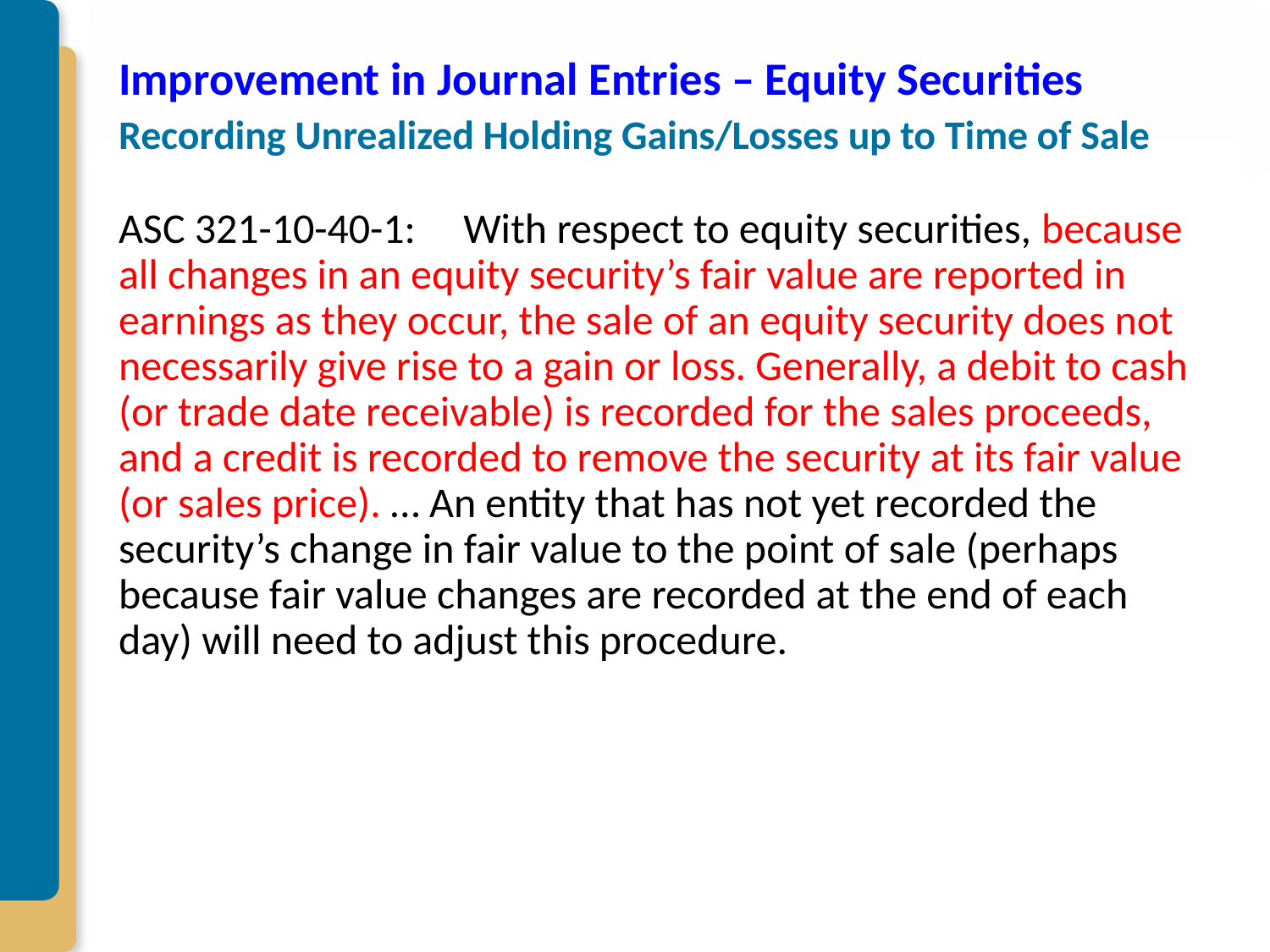

# Improvement in Journal Entries – Equity Securities Recording Unrealized Holding Gains/Losses up to Time of Sale
ASC 321-10-40-1:     With respect to equity securities, because all changes in an equity security’s fair value are reported in earnings as they occur, the sale of an equity security does not necessarily give rise to a gain or loss. Generally, a debit to cash (or trade date receivable) is recorded for the sales proceeds, and a credit is recorded to remove the security at its fair value (or sales price). … An entity that has not yet recorded the security’s change in fair value to the point of sale (perhaps because fair value changes are recorded at the end of each day) will need to adjust this procedure.